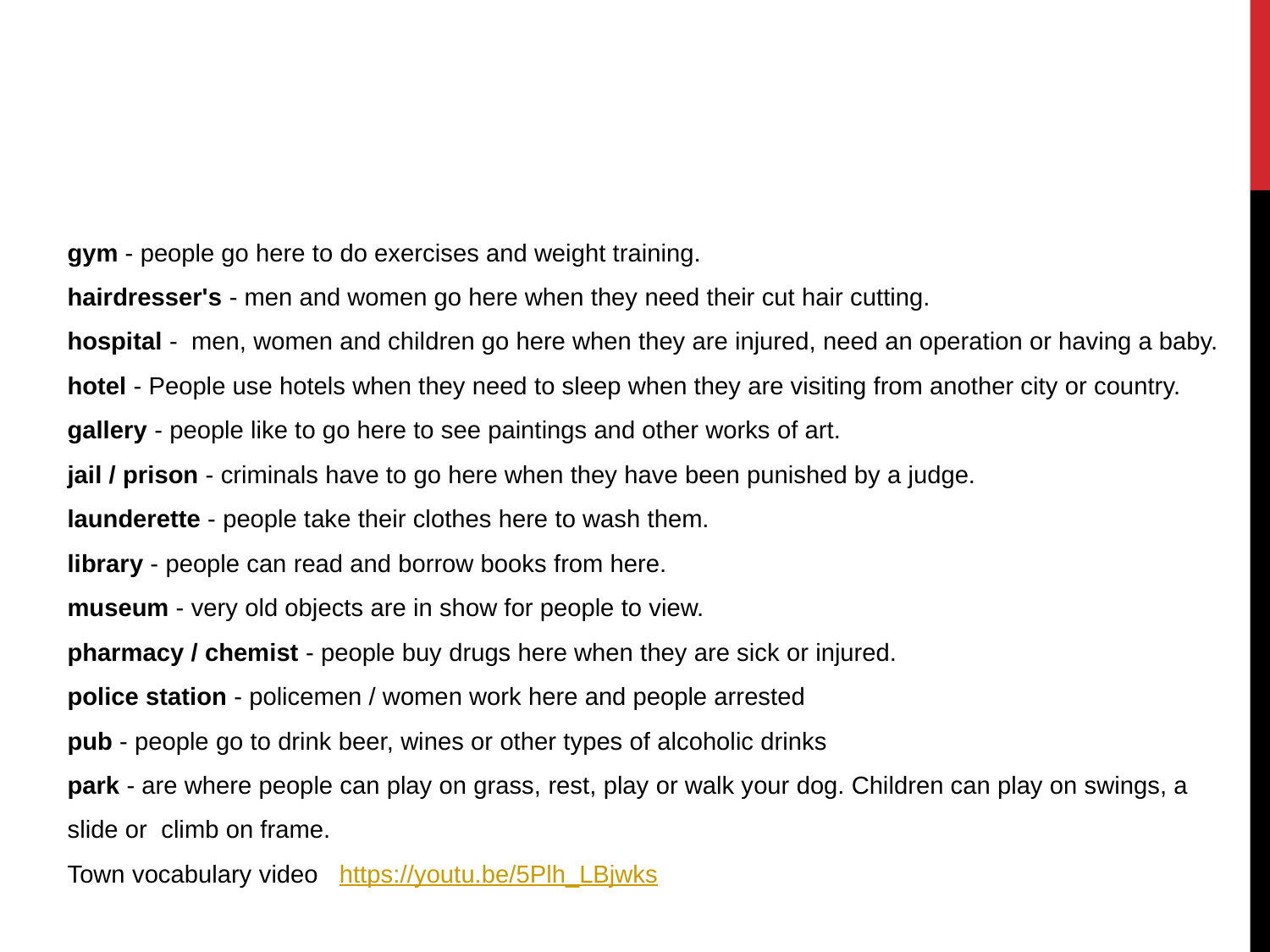

gym - people go here to do exercises and weight training.
hairdresser's - men and women go here when they need their cut hair cutting.
hospital -  men, women and children go here when they are injured, need an operation or having a baby.
hotel - People use hotels when they need to sleep when they are visiting from another city or country.
gallery - people like to go here to see paintings and other works of art.
jail / prison - criminals have to go here when they have been punished by a judge.
launderette - people take their clothes here to wash them.
library - people can read and borrow books from here.
museum - very old objects are in show for people to view.
pharmacy / chemist - people buy drugs here when they are sick or injured.
police station - policemen / women work here and people arrested
pub - people go to drink beer, wines or other types of alcoholic drinks
park - are where people can play on grass, rest, play or walk your dog. Children can play on swings, a slide or  climb on frame.
Town vocabulary video   https://youtu.be/5Plh_LBjwks